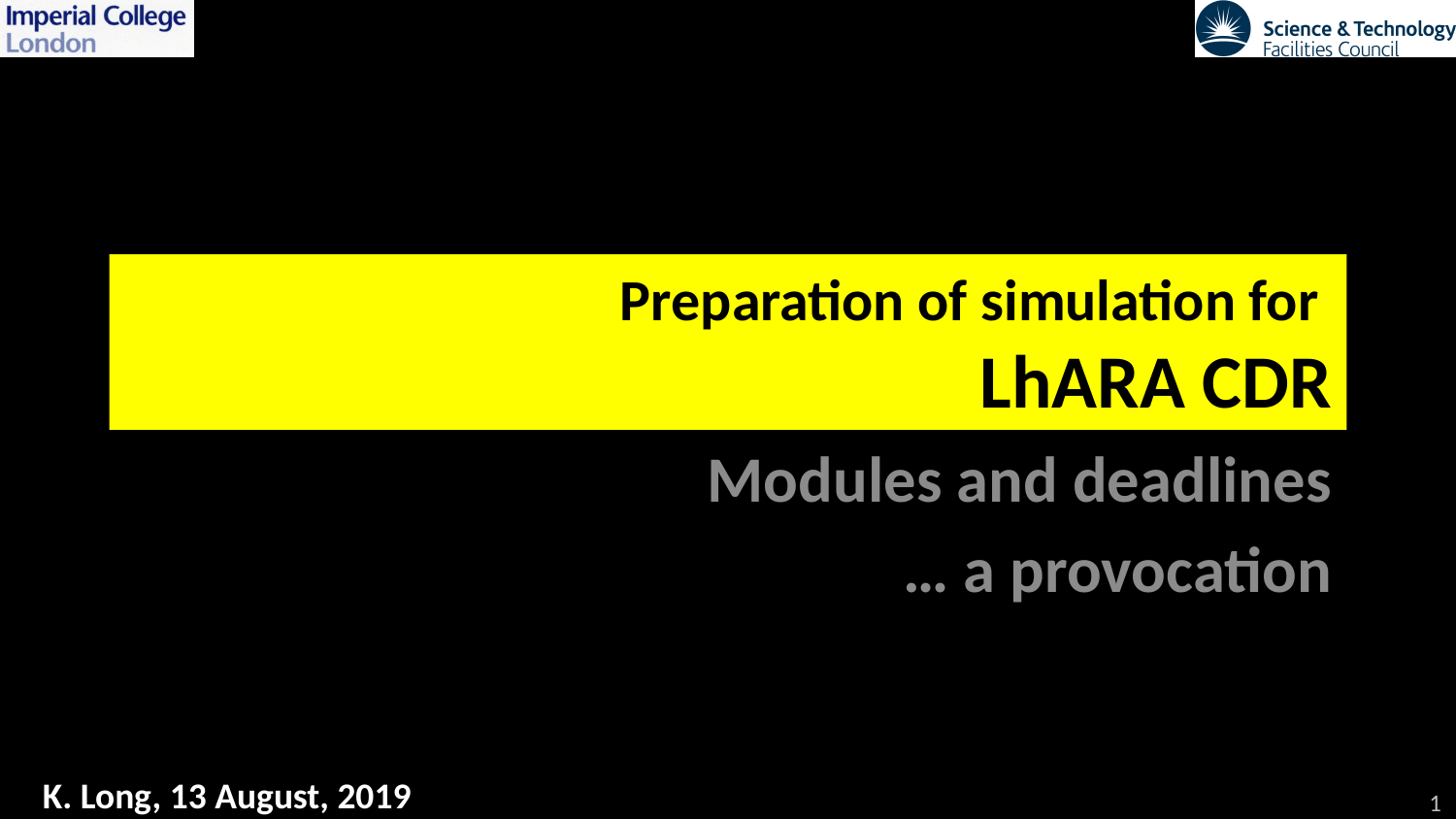

# Preparation of simulation for LhARA CDR
Modules and deadlines
… a provocation
1